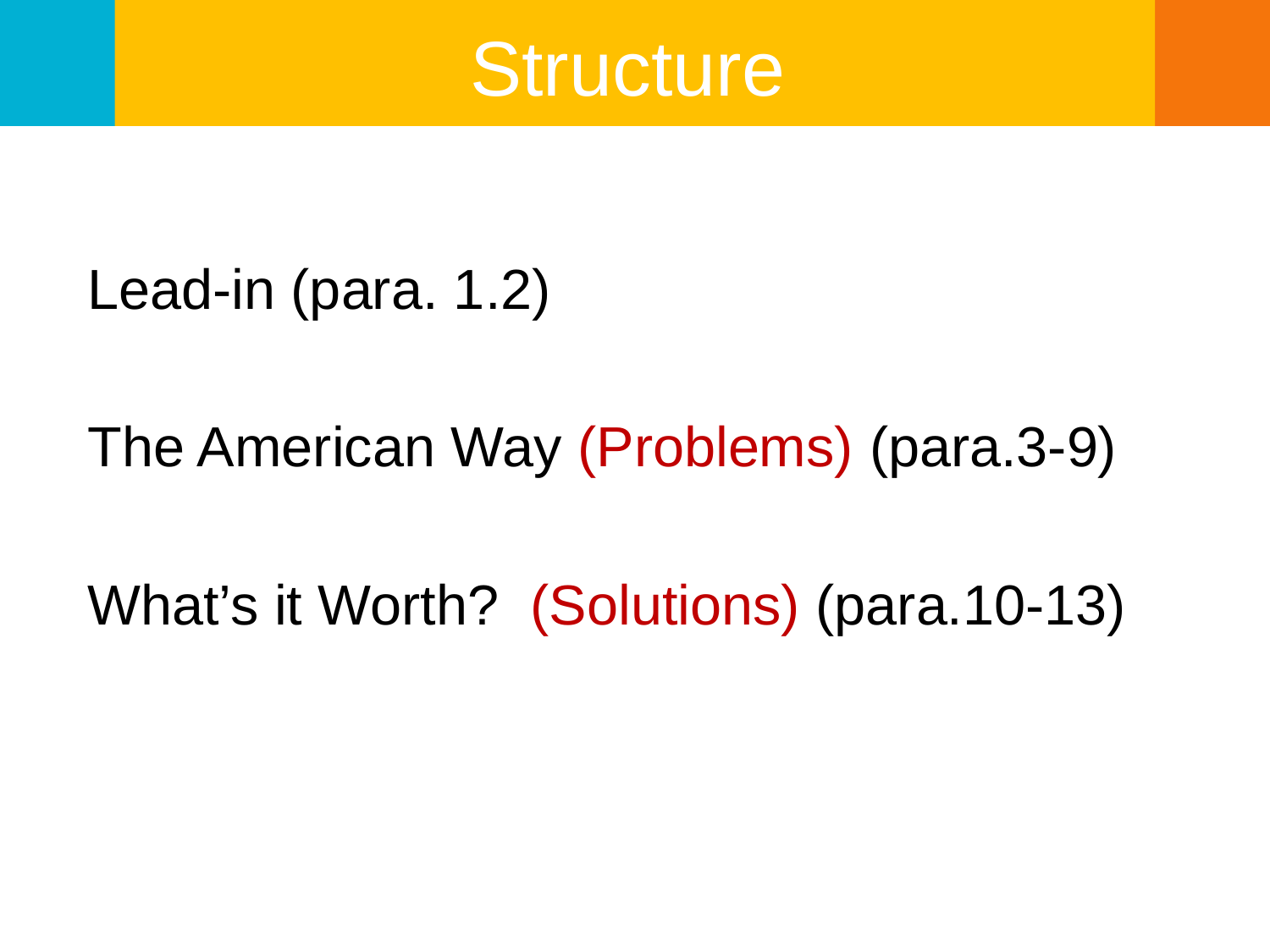

# Structure

Lead-in (para. 1.2)

The American Way (Problems) (para.3-9)

What’s it Worth?  (Solutions) (para.10-13)